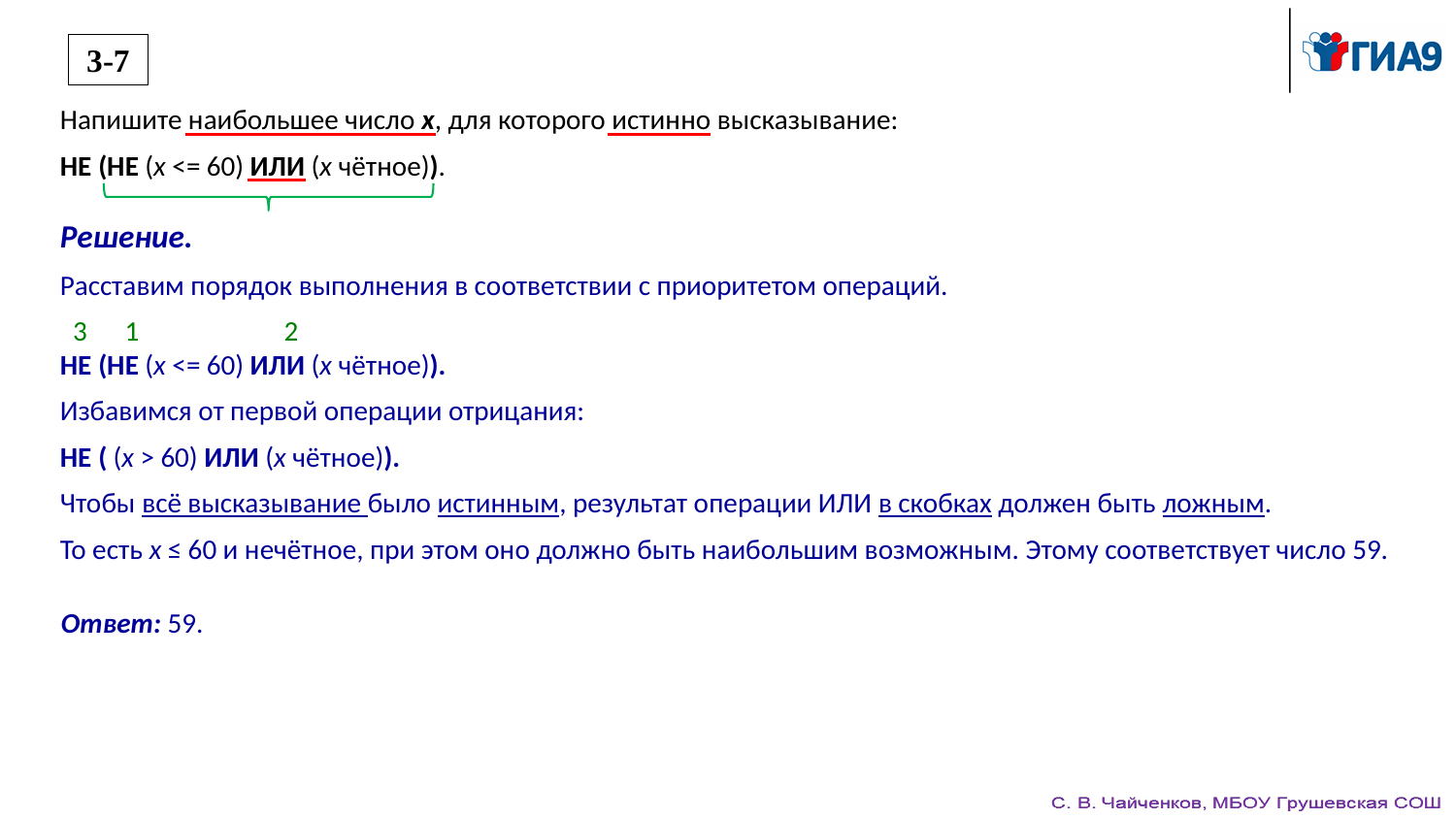

3-7
Напишите наибольшее число x, для которого истинно высказывание:
НЕ (НЕ (х <= 60) ИЛИ (х чётное)).
Решение.
Расставим порядок выполнения в соответствии с приоритетом операций.
  3      1                       2
НЕ (НЕ (х <= 60) ИЛИ (х чётное)).
Избавимся от первой операции отрицания:
НЕ ( (х > 60) ИЛИ (х чётное)).
Чтобы всё высказывание было истинным, результат операции ИЛИ в скобках должен быть ложным.
То есть х ≤ 60 и нечётное, при этом оно должно быть наибольшим возможным. Этому соответствует число 59.
Ответ: 59.